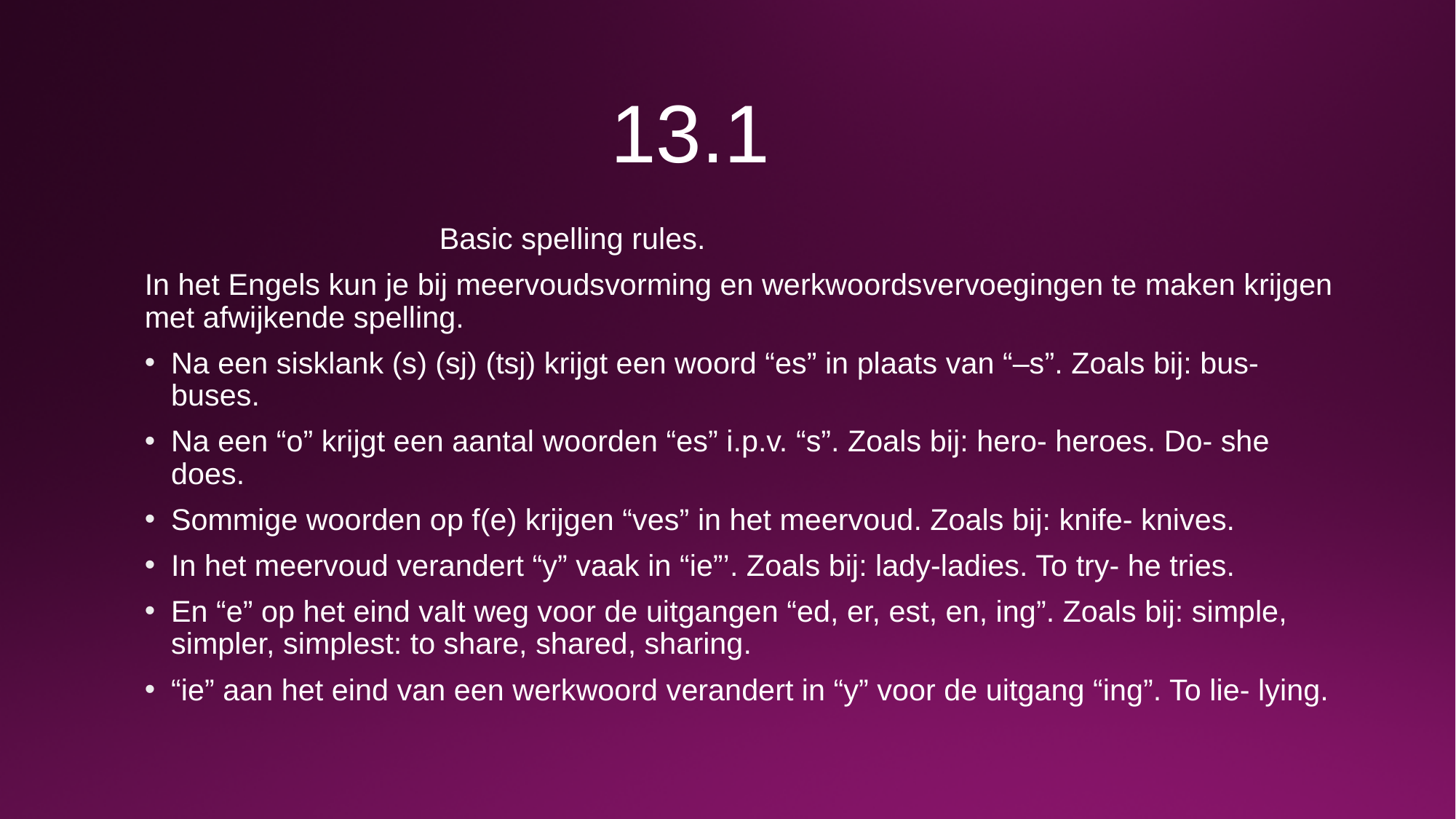

# 13.1
			Basic spelling rules.
In het Engels kun je bij meervoudsvorming en werkwoordsvervoegingen te maken krijgen met afwijkende spelling.
Na een sisklank (s) (sj) (tsj) krijgt een woord “es” in plaats van “–s”. Zoals bij: bus- buses.
Na een “o” krijgt een aantal woorden “es” i.p.v. “s”. Zoals bij: hero- heroes. Do- she does.
Sommige woorden op f(e) krijgen “ves” in het meervoud. Zoals bij: knife- knives.
In het meervoud verandert “y” vaak in “ie”’. Zoals bij: lady-ladies. To try- he tries.
En “e” op het eind valt weg voor de uitgangen “ed, er, est, en, ing”. Zoals bij: simple, simpler, simplest: to share, shared, sharing.
“ie” aan het eind van een werkwoord verandert in “y” voor de uitgang “ing”. To lie- lying.